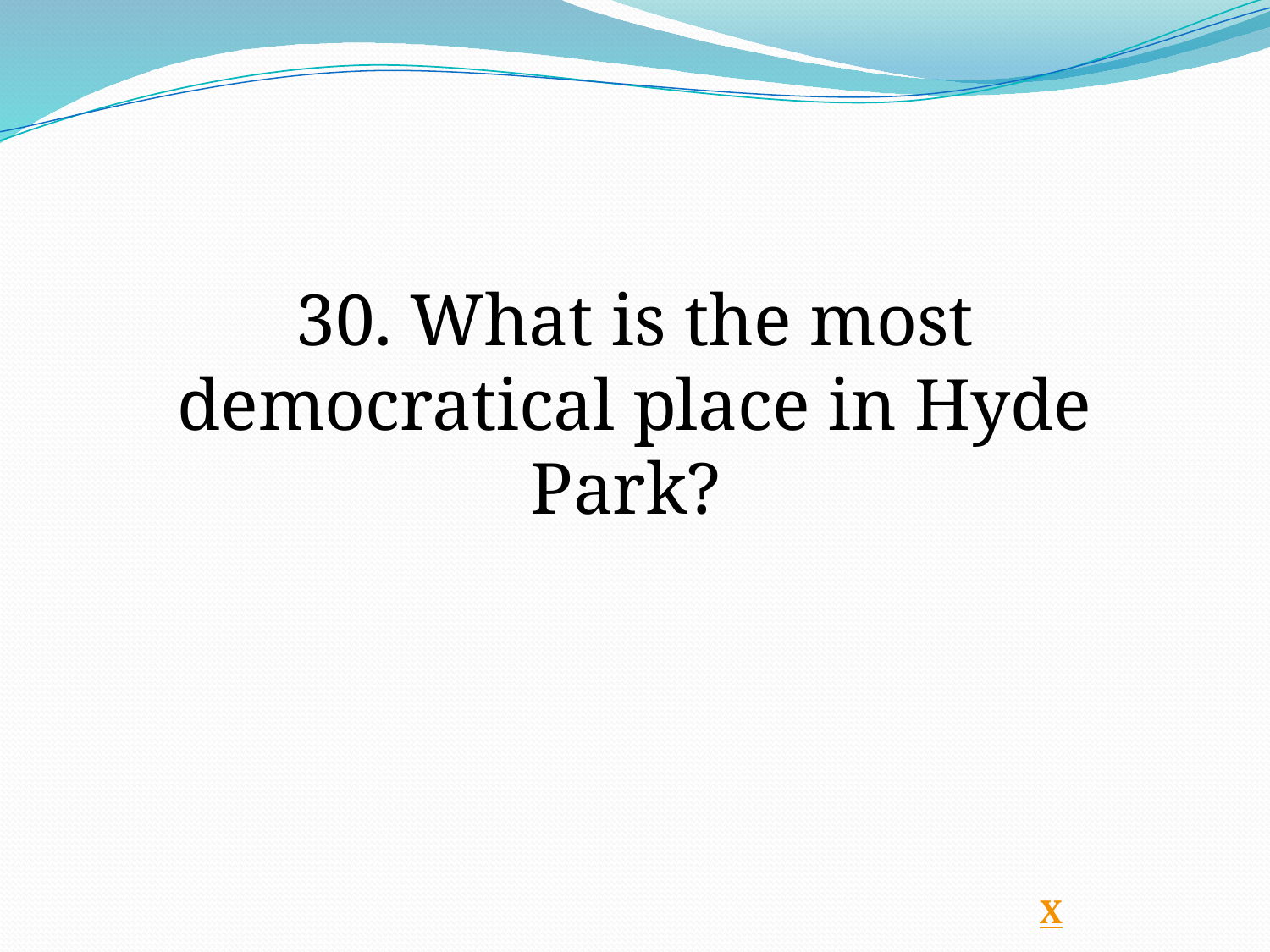

30. What is the most democratical place in Hyde Park?
Х